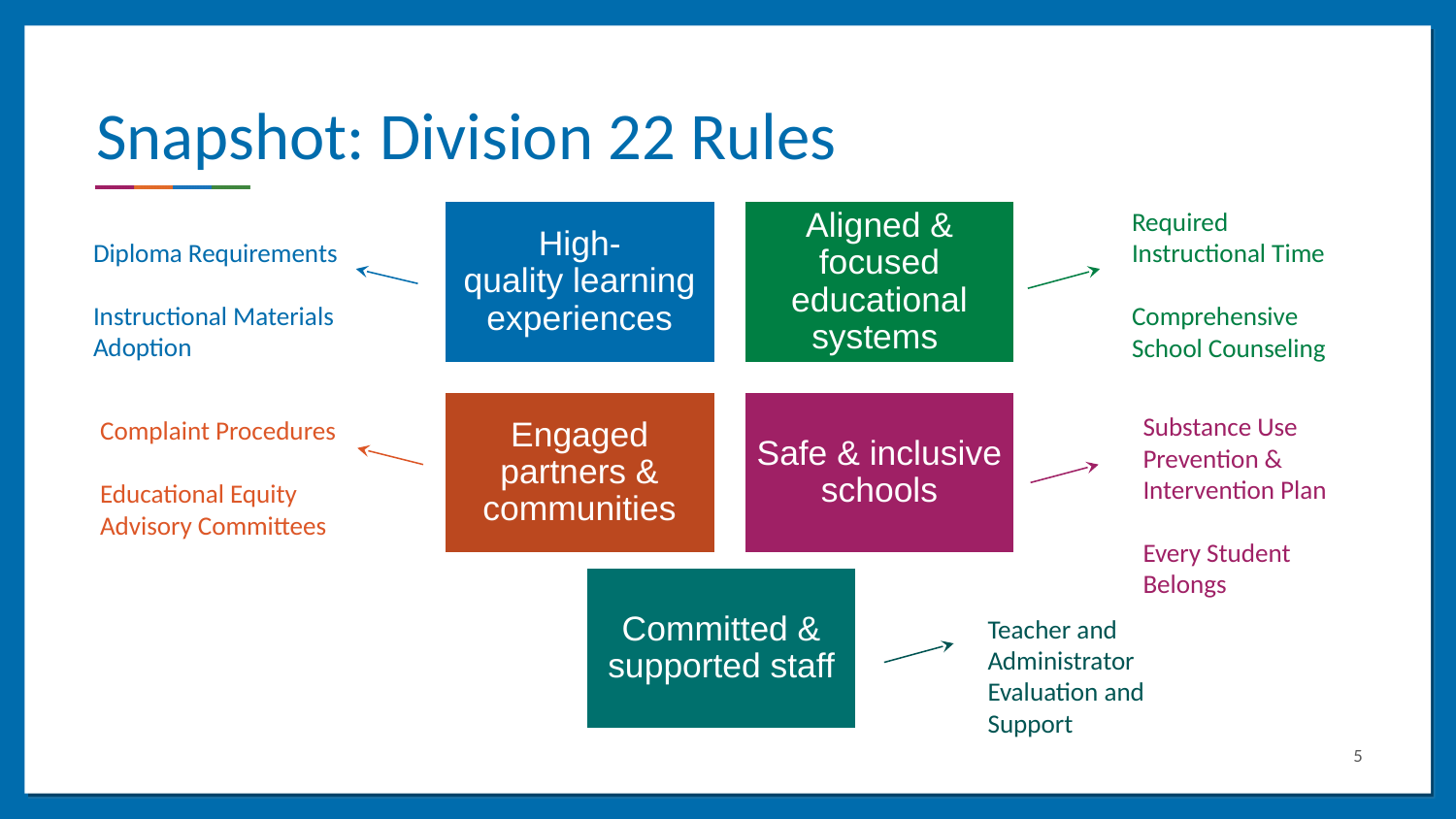

Snapshot: Division 22 Rules
Required Instructional Time

Comprehensive School Counseling
High-quality learning experiences
Aligned & focused educational systems
Engaged partners & communities
Safe & inclusive schools
Committed & supported staff
Diploma Requirements

Instructional Materials Adoption
Substance Use Prevention & Intervention Plan

Every Student Belongs
Complaint Procedures

Educational Equity Advisory Committees
Teacher and Administrator Evaluation and Support
5